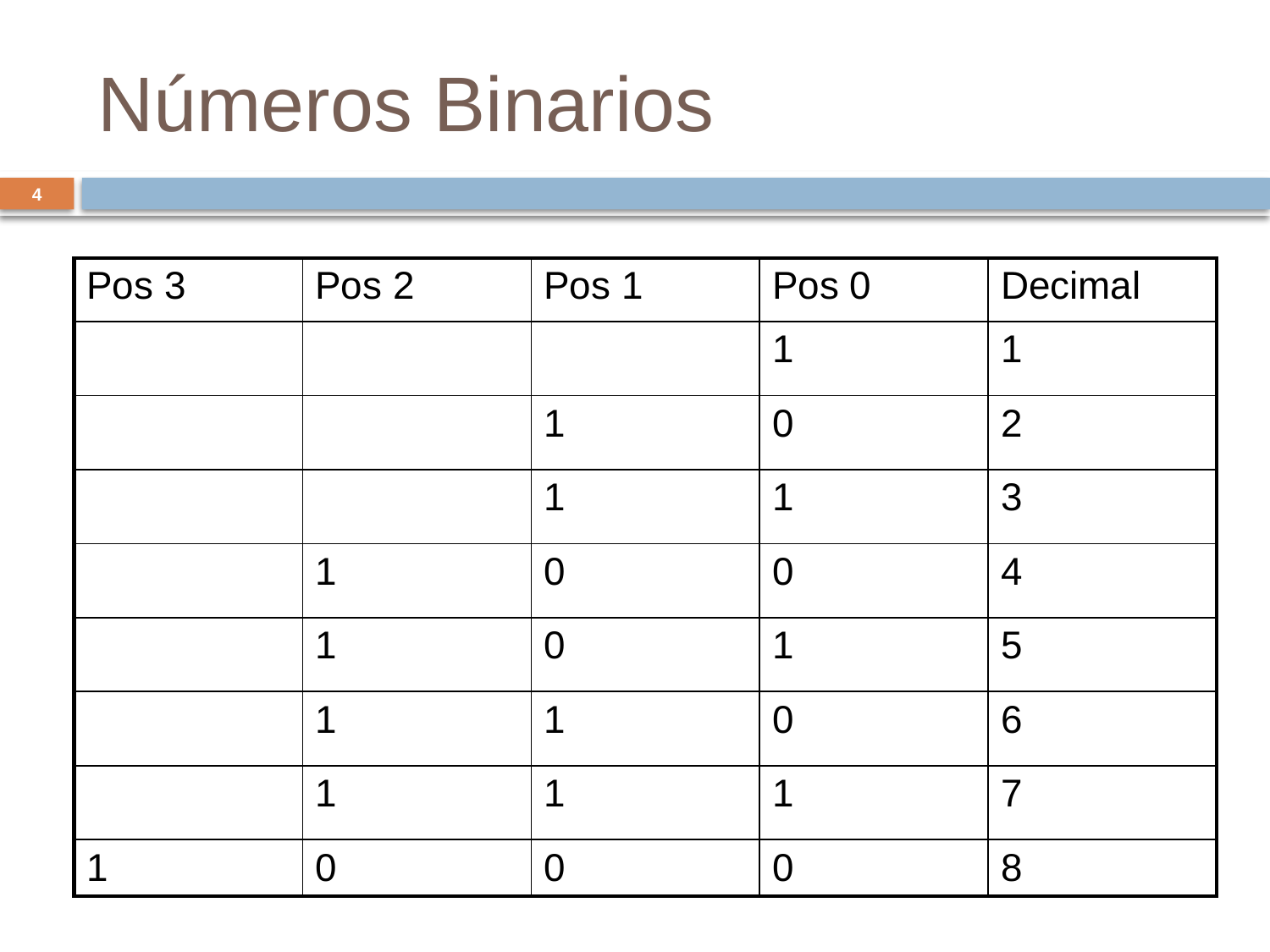

# Números Binarios
4
| Pos 3 | Pos 2 | Pos 1 | Pos 0 | Decimal |
| --- | --- | --- | --- | --- |
|  |  |  | 1 | 1 |
|  |  | 1 | 0 | 2 |
|  |  | 1 | 1 | 3 |
|  | 1 | 0 | 0 | 4 |
|  | 1 | 0 | 1 | 5 |
|  | 1 | 1 | 0 | 6 |
|  | 1 | 1 | 1 | 7 |
| 1 | 0 | 0 | 0 | 8 |